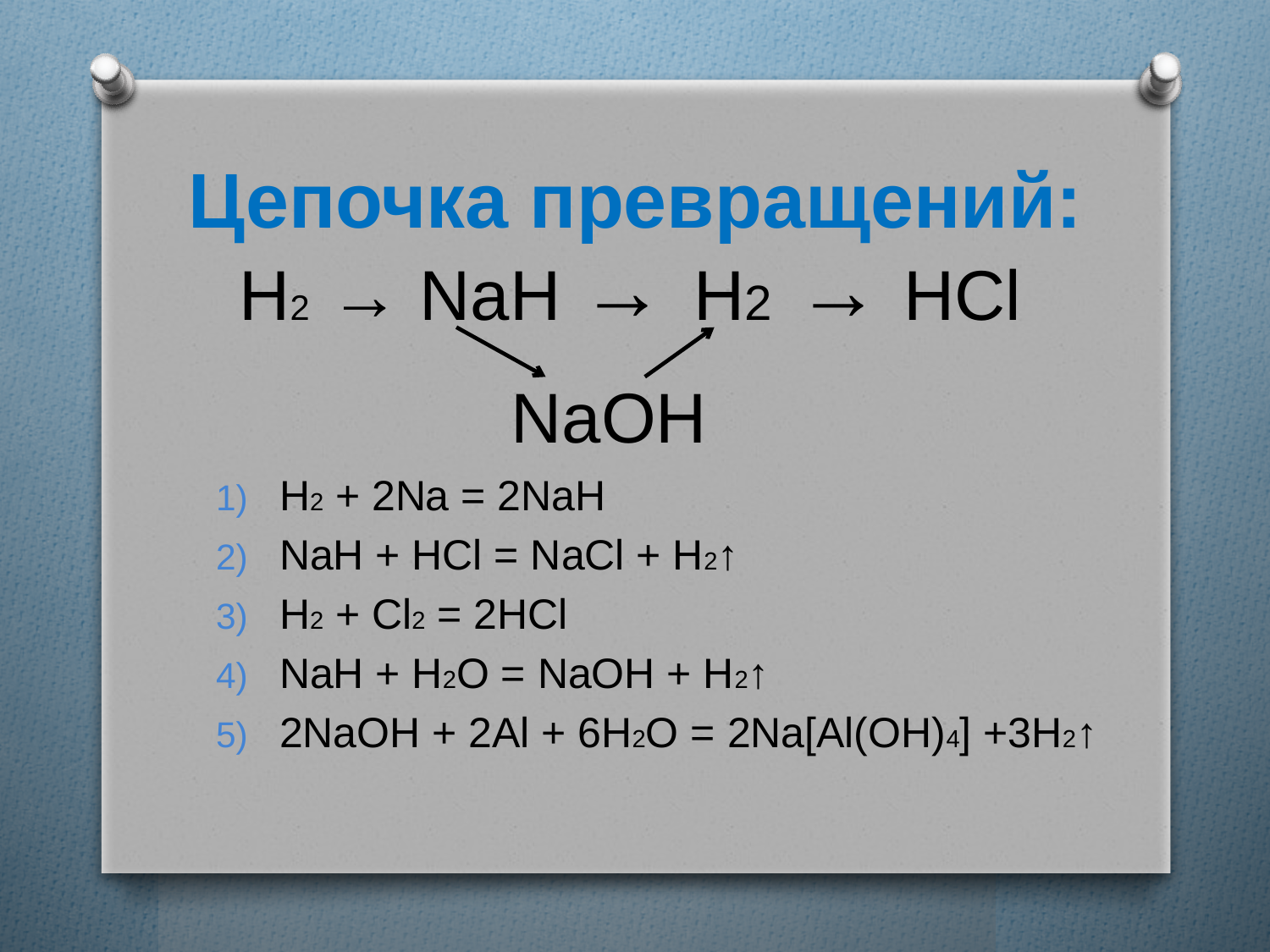

# Цепочка превращений:
 Н2 → NaH → Н2 → HCl
               NaOH
H2 + 2Na = 2NaH
NaH + HCl = NaCl + H2↑
H2 + Cl2 = 2HCl
NaH + H2O = NaOH + H2↑
2NaOH + 2Al + 6H2O = 2Na[Al(OH)4] +3H2↑